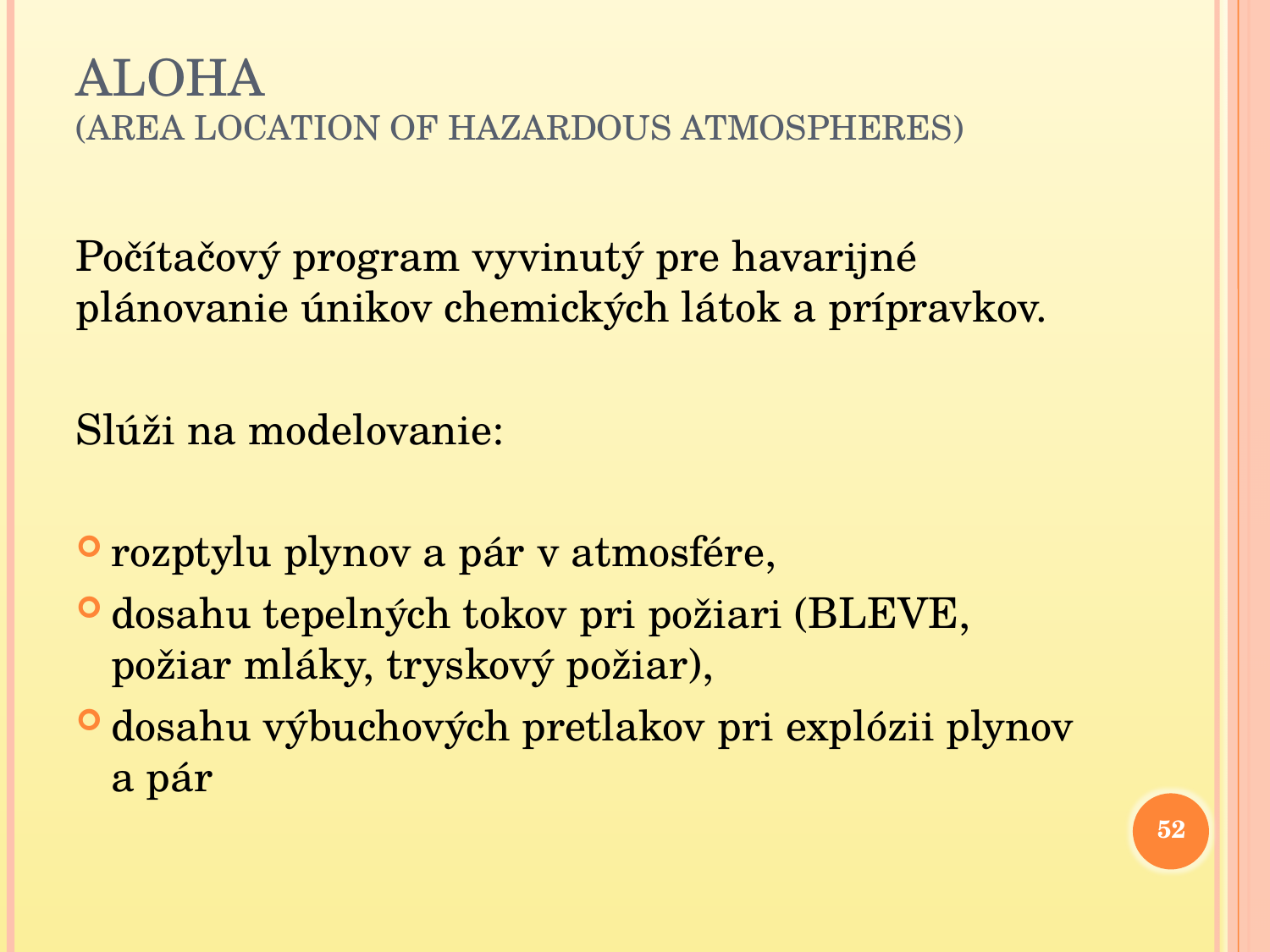

# ALOHA (Area Location of Hazardous Atmospheres)
Počítačový program vyvinutý pre havarijné plánovanie únikov chemických látok a prípravkov.

Slúži na modelovanie:

rozptylu plynov a pár v atmosfére,
dosahu tepelných tokov pri požiari (BLEVE, požiar mláky, tryskový požiar),
dosahu výbuchových pretlakov pri explózii plynov a pár

52